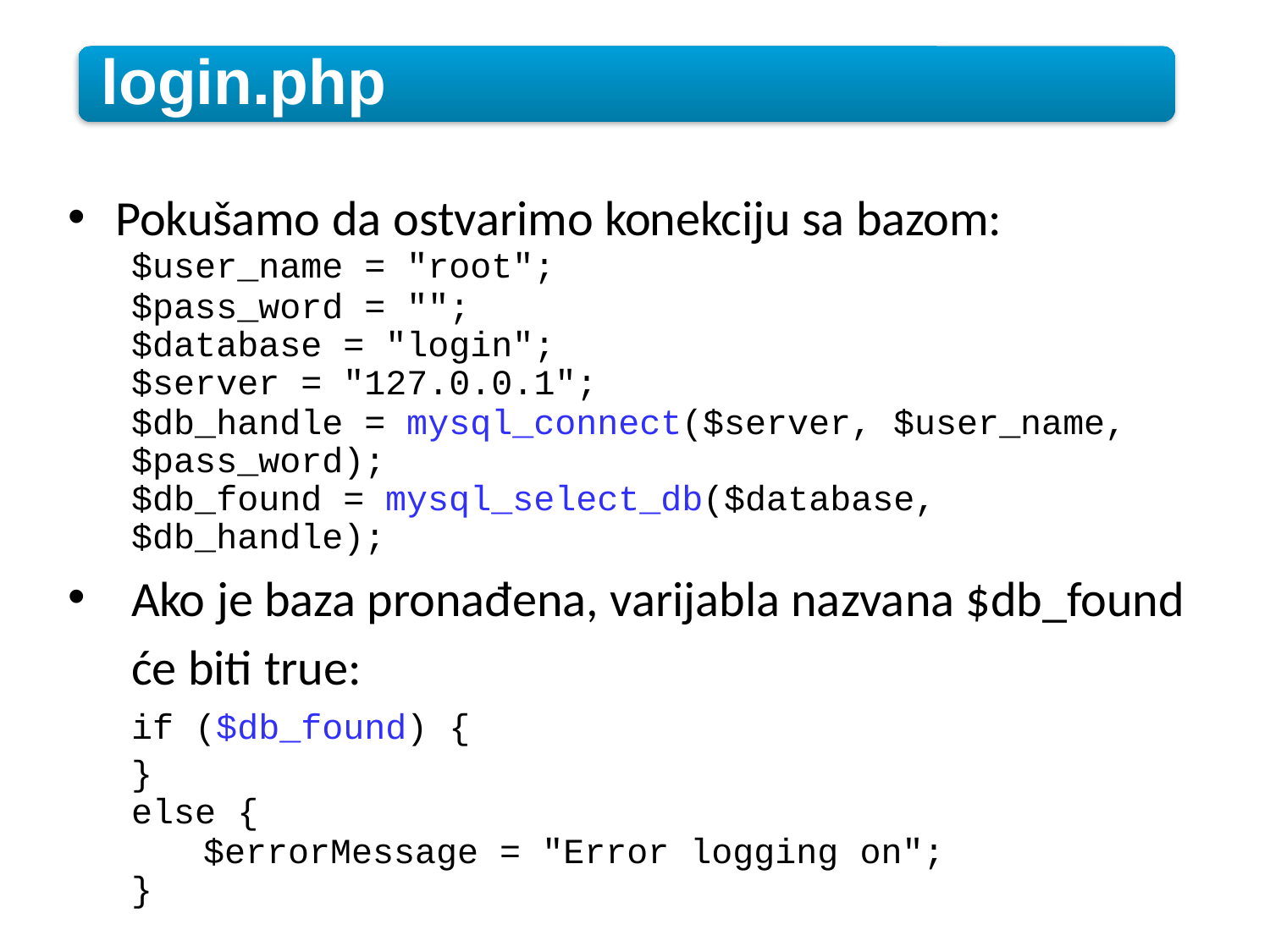

login.php
Pokušamo da ostvarimo konekciju sa bazom:
$user_name = "root";
$pass_word = "";
$database = "login";
$server = "127.0.0.1";
$db_handle = mysql_connect($server, $user_name,
$pass_word);
$db_found = mysql_select_db($database, $db_handle);
Ako je baza pronađena, varijabla nazvana $db_found će biti true:
if ($db_found) {
}
else {
$errorMessage = "Error logging on";
}